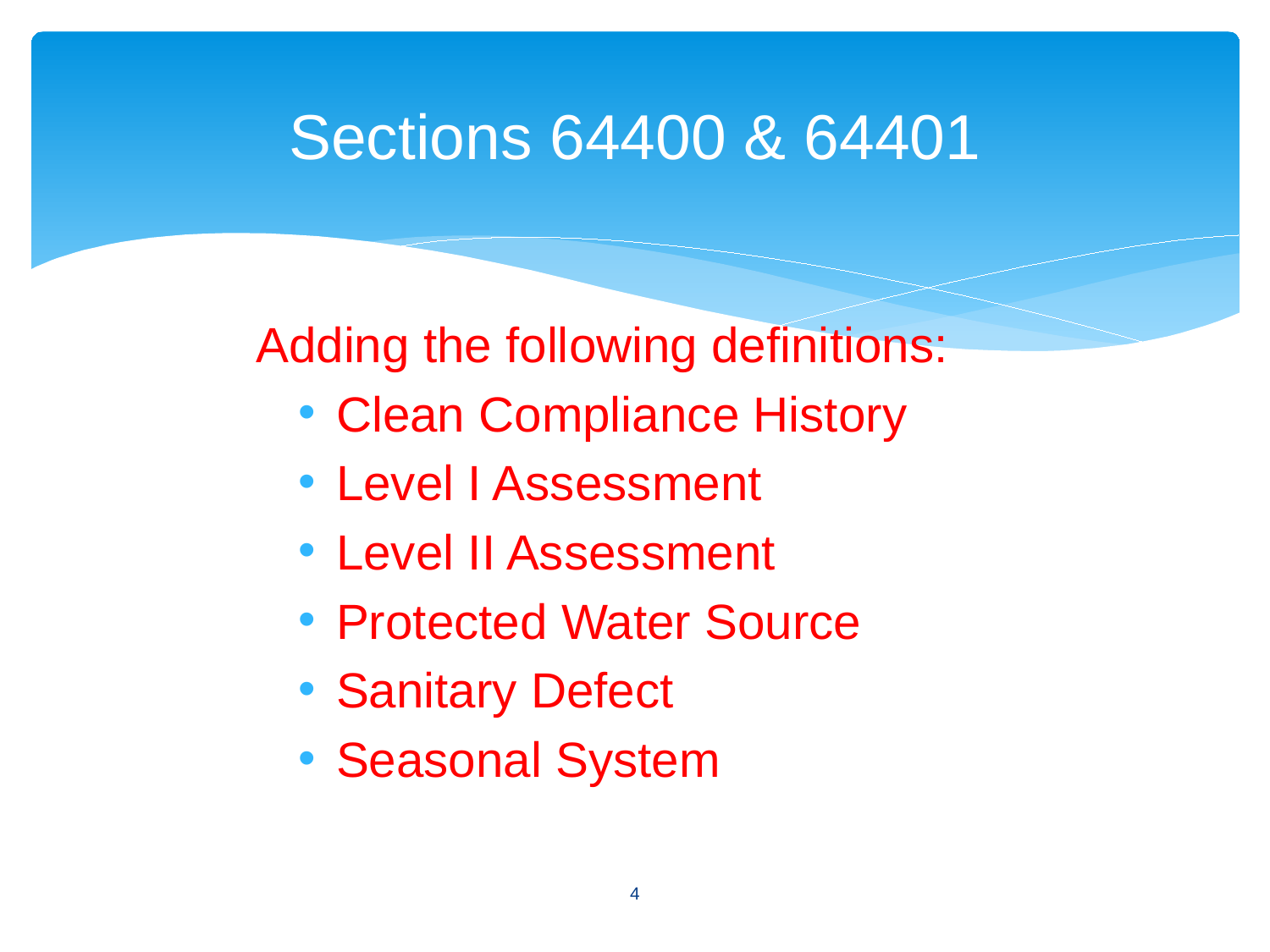

# Sections 64400 & 64401
Adding the following definitions:
Clean Compliance History
Level I Assessment
Level II Assessment
Protected Water Source
Sanitary Defect
Seasonal System
4